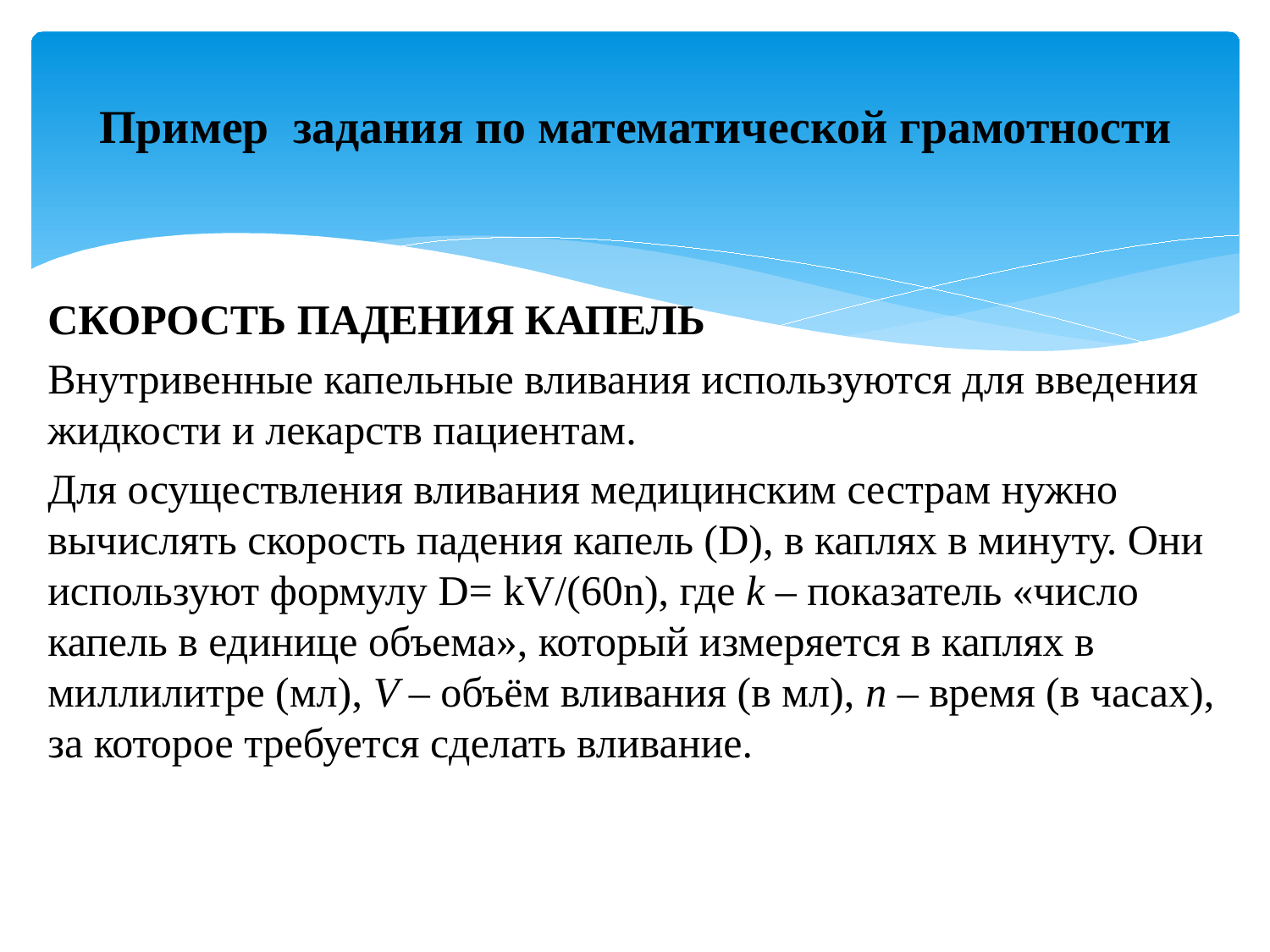

# Пример  задания по математической грамотности
СКОРОСТЬ ПАДЕНИЯ КАПЕЛЬ
Внутривенные капельные вливания используются для введения жидкости и лекарств пациентам.
Для осуществления вливания медицинским сестрам нужно вычислять скорость падения капель (D), в каплях в минуту. Они используют формулу D= kV/(60n), где k – показатель «число капель в единице объема», который измеряется в каплях в миллилитре (мл), V – объём вливания (в мл), n – время (в часах), за которое требуется сделать вливание.